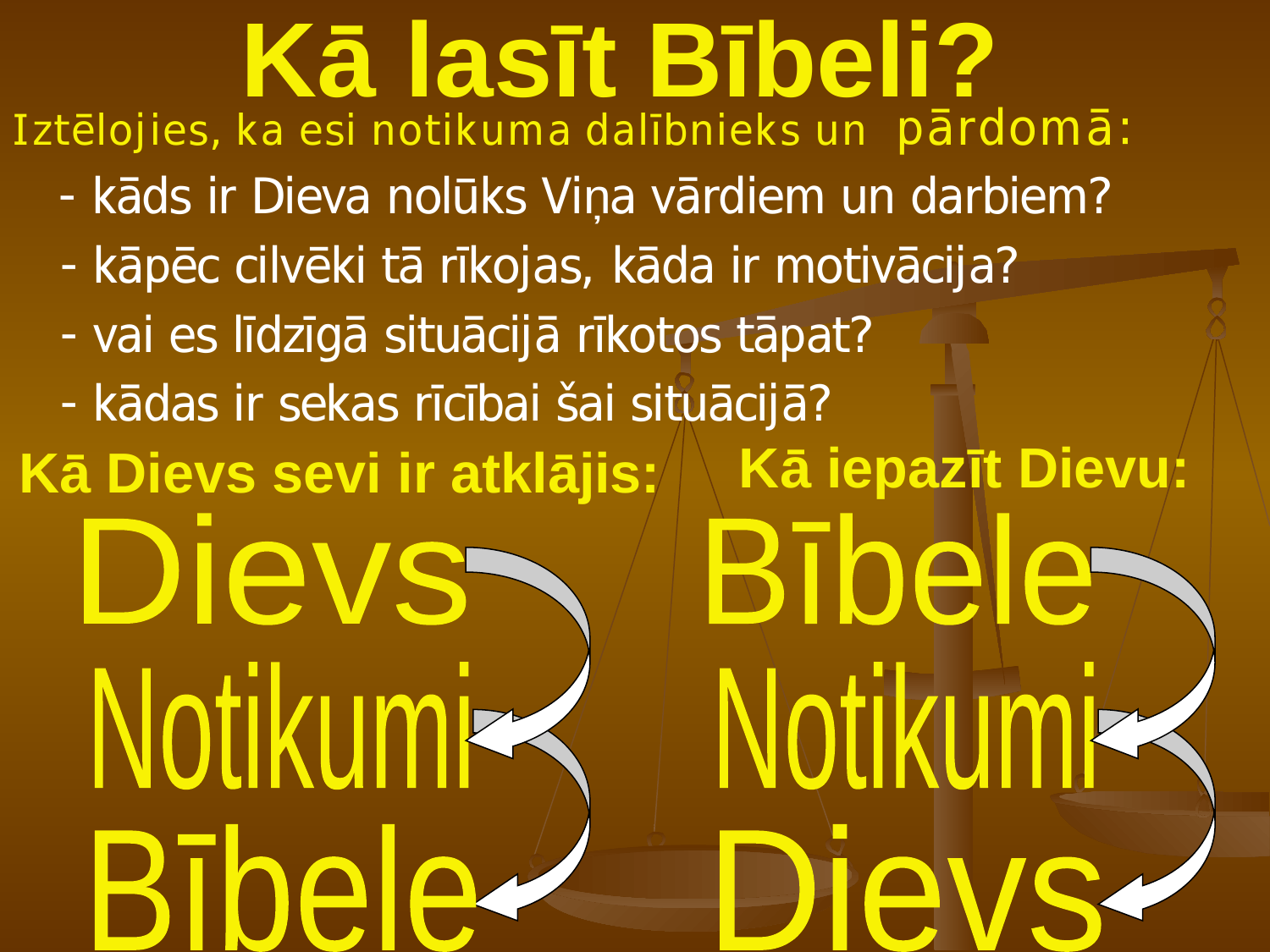

Kā lasīt Bībeli?
Iztēlojies, ka esi notikuma dalībnieks un  pārdomā:
   - kāds ir Dieva nolūks Viņa vārdiem un darbiem?
 	- kāpēc cilvēki tā rīkojas, kāda ir motivācija?
	- vai es līdzīgā situācijā rīkotos tāpat?
	- kādas ir sekas rīcībai šai situācijā?
Kā iepazīt Dievu:
Kā Dievs sevi ir atklājis:
Dievs

Notikumi

Bībele
Bībele

Notikumi

Dievs